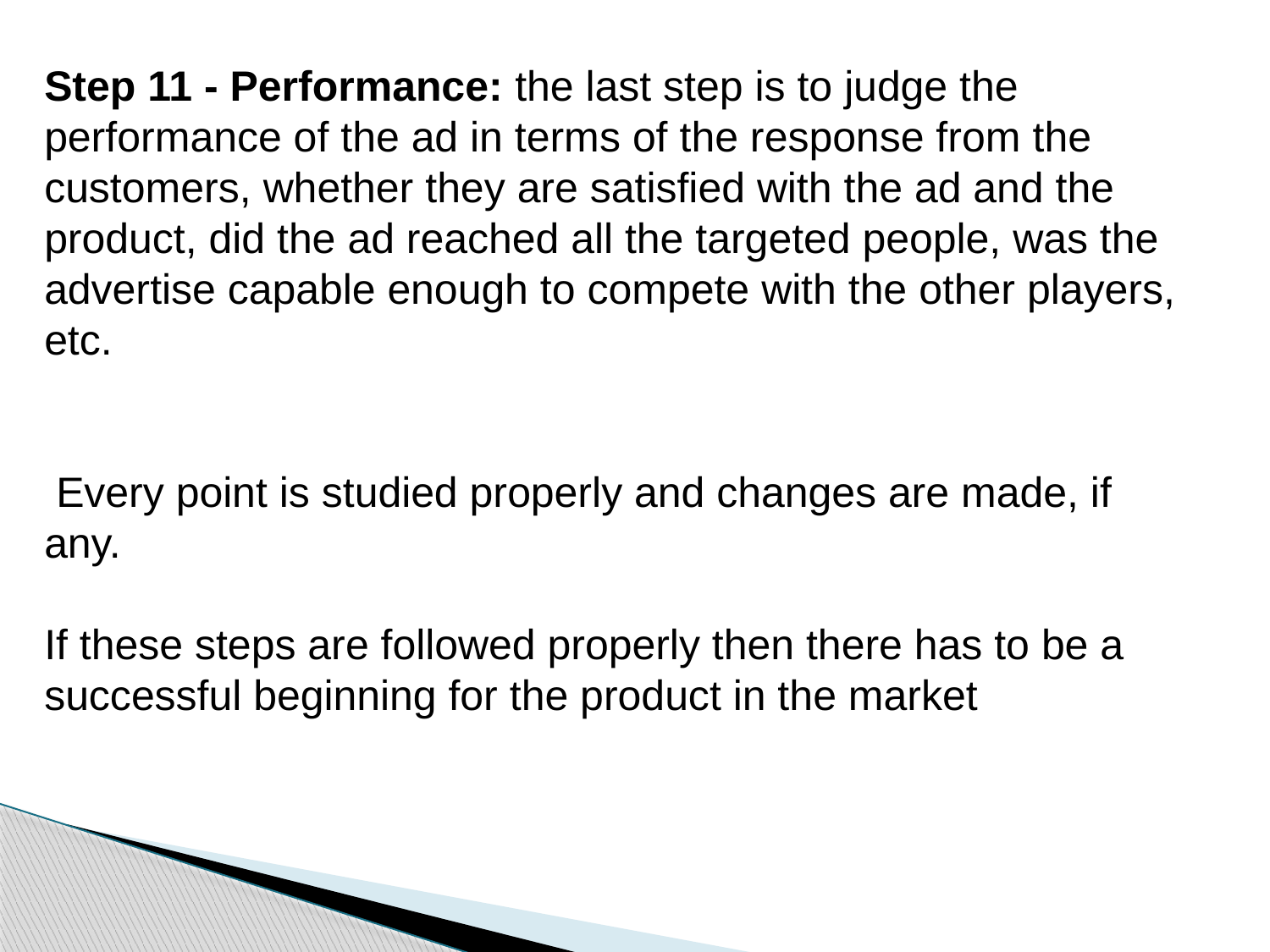

Step 11 - Performance: the last step is to judge the performance of the ad in terms of the response from the customers, whether they are satisfied with the ad and the product, did the ad reached all the targeted people, was the advertise capable enough to compete with the other players, etc.

 Every point is studied properly and changes are made, if any.

If these steps are followed properly then there has to be a successful beginning for the product in the market